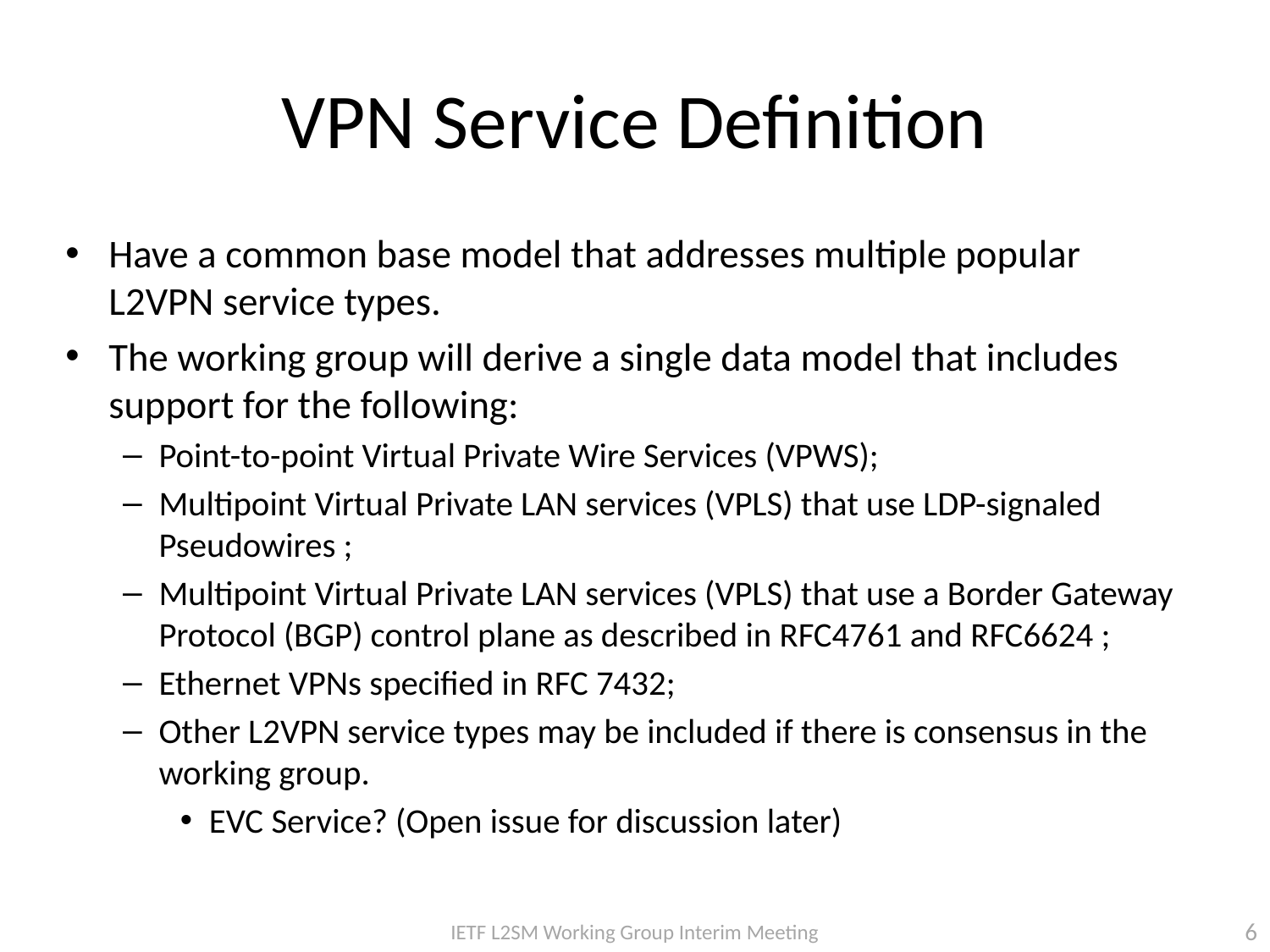

# VPN Service Definition
Have a common base model that addresses multiple popular L2VPN service types.
The working group will derive a single data model that includes support for the following:
Point-to-point Virtual Private Wire Services (VPWS);
Multipoint Virtual Private LAN services (VPLS) that use LDP-signaled Pseudowires ;
Multipoint Virtual Private LAN services (VPLS) that use a Border Gateway Protocol (BGP) control plane as described in RFC4761 and RFC6624 ;
Ethernet VPNs specified in RFC 7432;
Other L2VPN service types may be included if there is consensus in the working group.
EVC Service? (Open issue for discussion later)